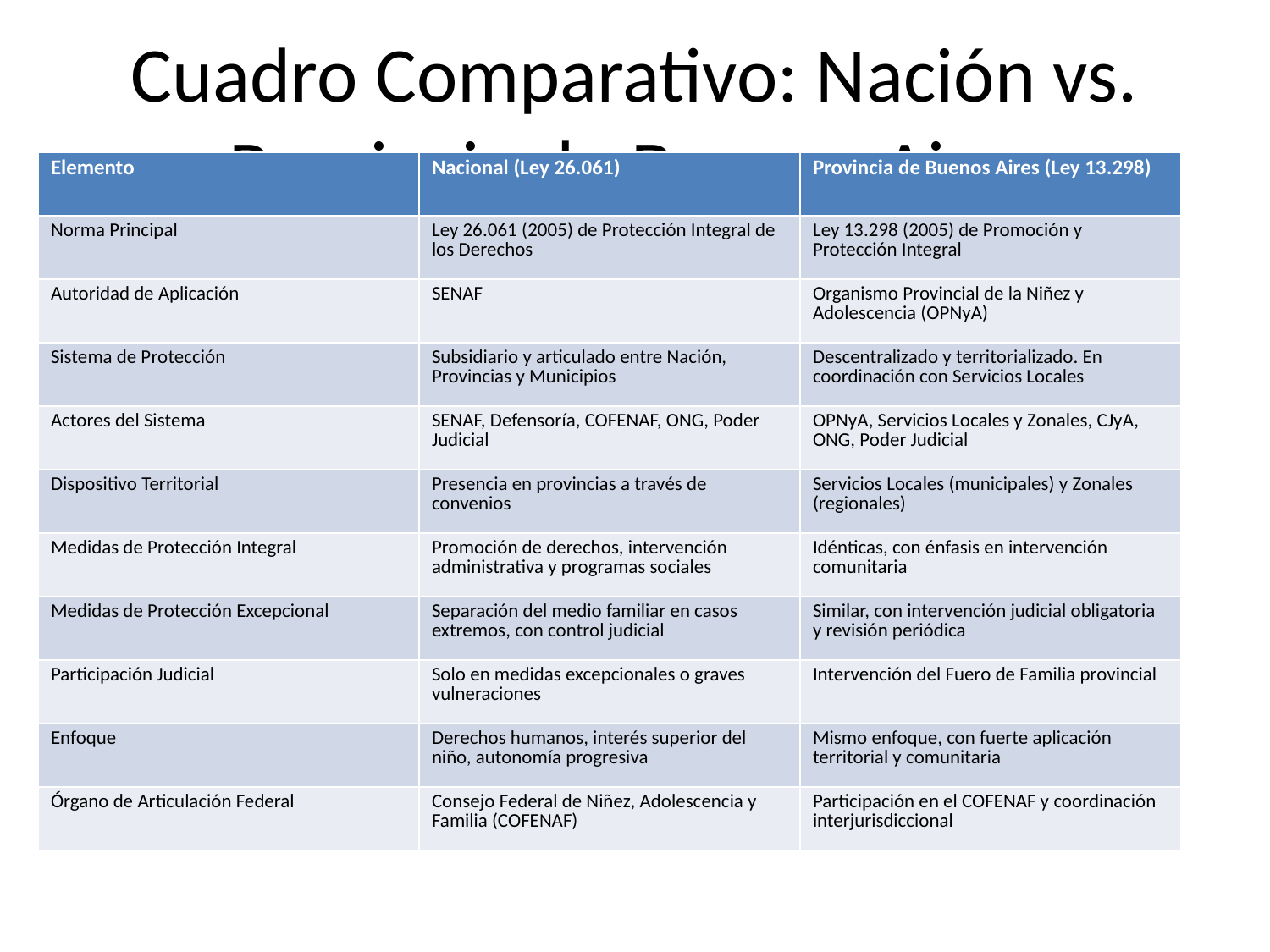

# Cuadro Comparativo: Nación vs. Provincia de Buenos Aires
| Elemento | Nacional (Ley 26.061) | Provincia de Buenos Aires (Ley 13.298) |
| --- | --- | --- |
| Norma Principal | Ley 26.061 (2005) de Protección Integral de los Derechos | Ley 13.298 (2005) de Promoción y Protección Integral |
| Autoridad de Aplicación | SENAF | Organismo Provincial de la Niñez y Adolescencia (OPNyA) |
| Sistema de Protección | Subsidiario y articulado entre Nación, Provincias y Municipios | Descentralizado y territorializado. En coordinación con Servicios Locales |
| Actores del Sistema | SENAF, Defensoría, COFENAF, ONG, Poder Judicial | OPNyA, Servicios Locales y Zonales, CJyA, ONG, Poder Judicial |
| Dispositivo Territorial | Presencia en provincias a través de convenios | Servicios Locales (municipales) y Zonales (regionales) |
| Medidas de Protección Integral | Promoción de derechos, intervención administrativa y programas sociales | Idénticas, con énfasis en intervención comunitaria |
| Medidas de Protección Excepcional | Separación del medio familiar en casos extremos, con control judicial | Similar, con intervención judicial obligatoria y revisión periódica |
| Participación Judicial | Solo en medidas excepcionales o graves vulneraciones | Intervención del Fuero de Familia provincial |
| Enfoque | Derechos humanos, interés superior del niño, autonomía progresiva | Mismo enfoque, con fuerte aplicación territorial y comunitaria |
| Órgano de Articulación Federal | Consejo Federal de Niñez, Adolescencia y Familia (COFENAF) | Participación en el COFENAF y coordinación interjurisdiccional |